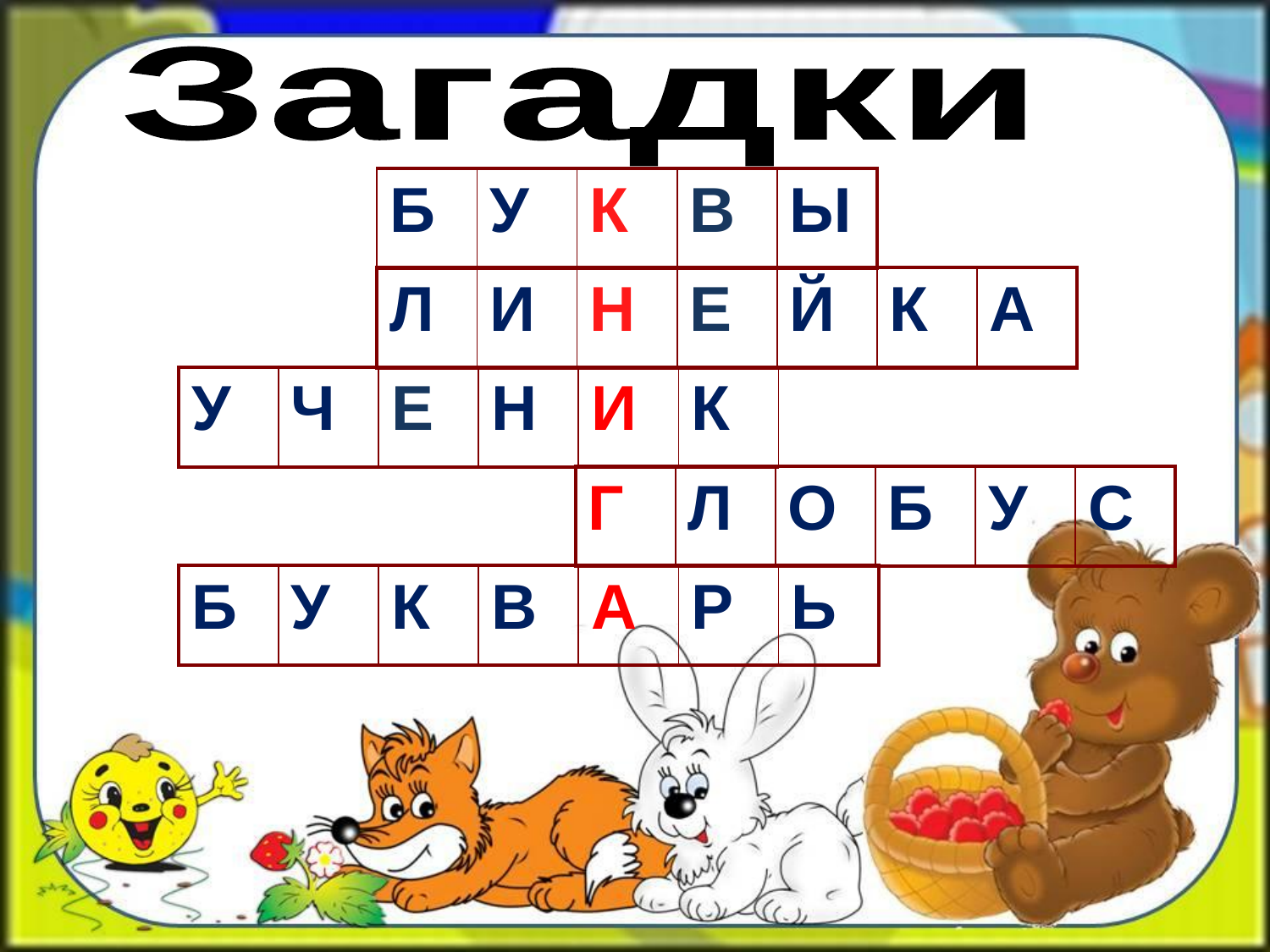

Загадки
| Б | У | К | В | Ы |
| --- | --- | --- | --- | --- |
| Л | И | Н | Е | Й | К | А |
| --- | --- | --- | --- | --- | --- | --- |
| У | Ч | Е | Н | И | К |
| --- | --- | --- | --- | --- | --- |
| Г | Л | О | Б | У | С |
| --- | --- | --- | --- | --- | --- |
| Б | У | К | В | А | Р | Ь |
| --- | --- | --- | --- | --- | --- | --- |